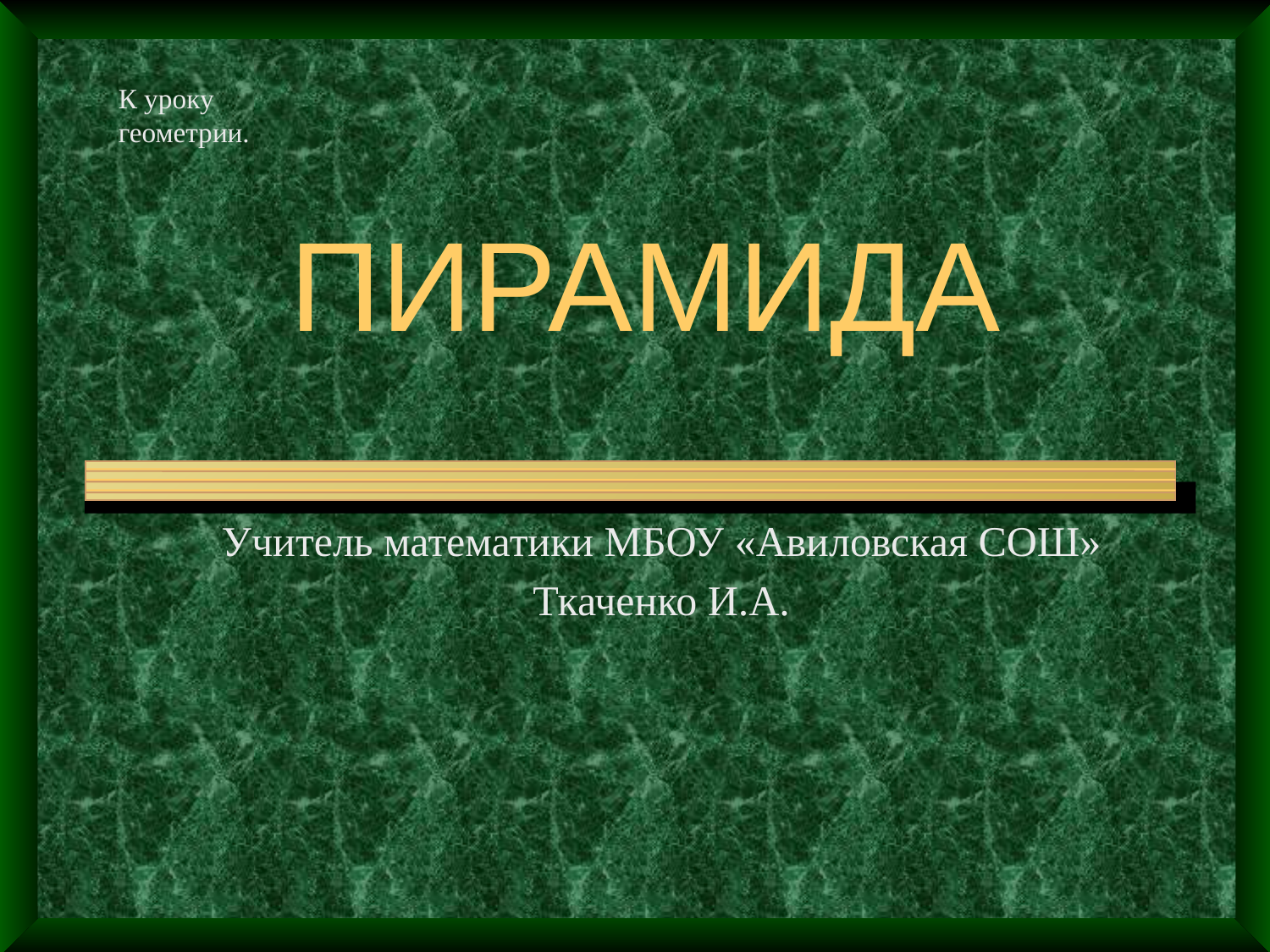

К уроку геометрии.
# ПИРАМИДА
Учитель математики МБОУ «Авиловская СОШ»
Ткаченко И.А.